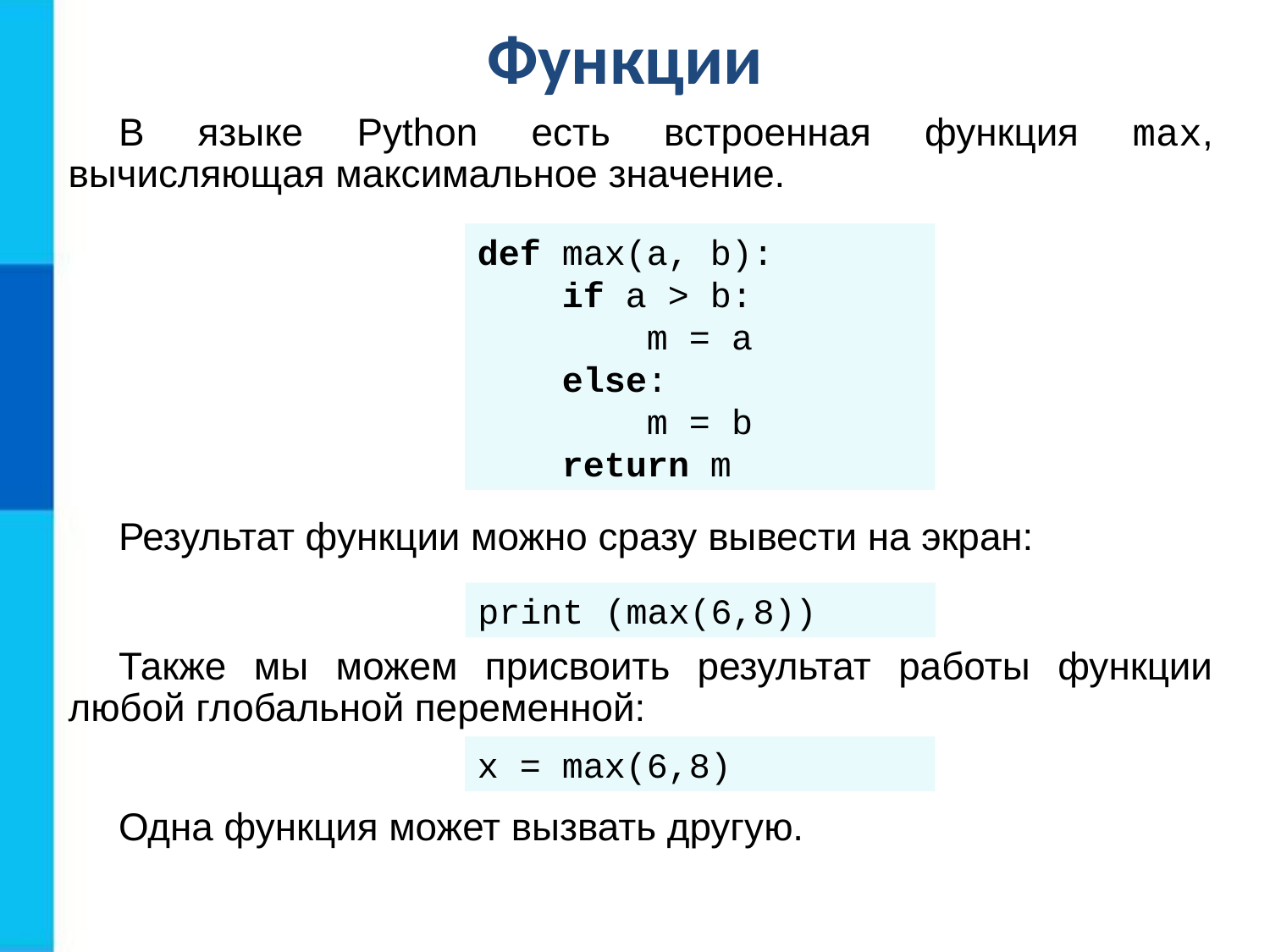

Функции
В языке Python есть встроенная функция max, вычисляющая максимальное значение.
def max(a, b):
    if a > b:
        m = a
    else:
        m = b
    return m
Результат функции можно сразу вывести на экран:
print (max(6,8))
Также мы можем присвоить результат работы функции любой глобальной переменной:
x = max(6,8)
Одна функция может вызвать другую.